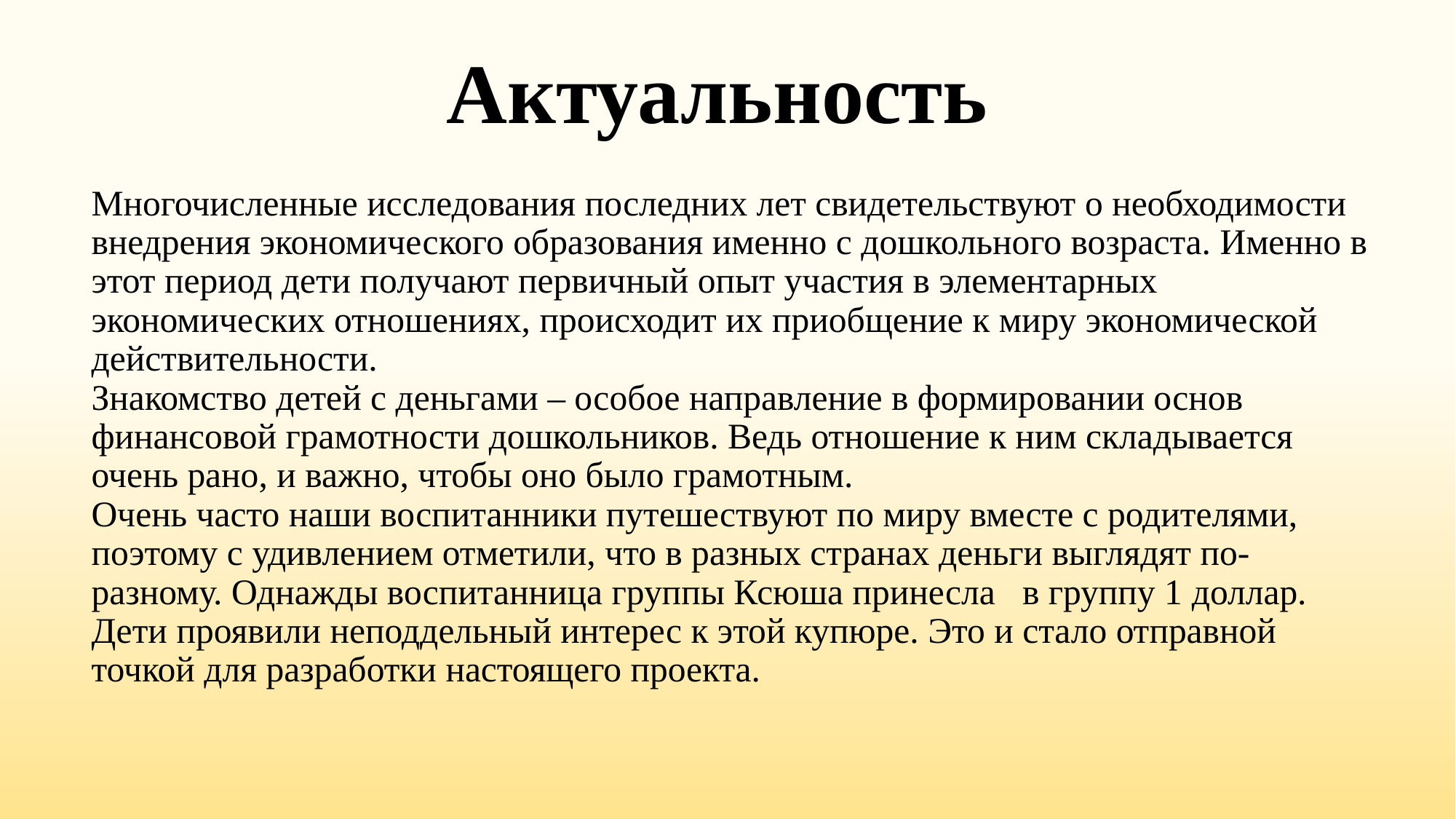

# Актуальность
Многочисленные исследования последних лет свидетельствуют о необходимости внедрения экономического образования именно с дошкольного возраста. Именно в этот период дети получают первичный опыт участия в элементарных экономических отношениях, происходит их приобщение к миру экономической действительности.
Знакомство детей с деньгами – особое направление в формировании основ финансовой грамотности дошкольников. Ведь отношение к ним складывается очень рано, и важно, чтобы оно было грамотным.
Очень часто наши воспитанники путешествуют по миру вместе с родителями, поэтому с удивлением отметили, что в разных странах деньги выглядят по-разному. Однажды воспитанница группы Ксюша принесла   в группу 1 доллар. Дети проявили неподдельный интерес к этой купюре. Это и стало отправной точкой для разработки настоящего проекта.